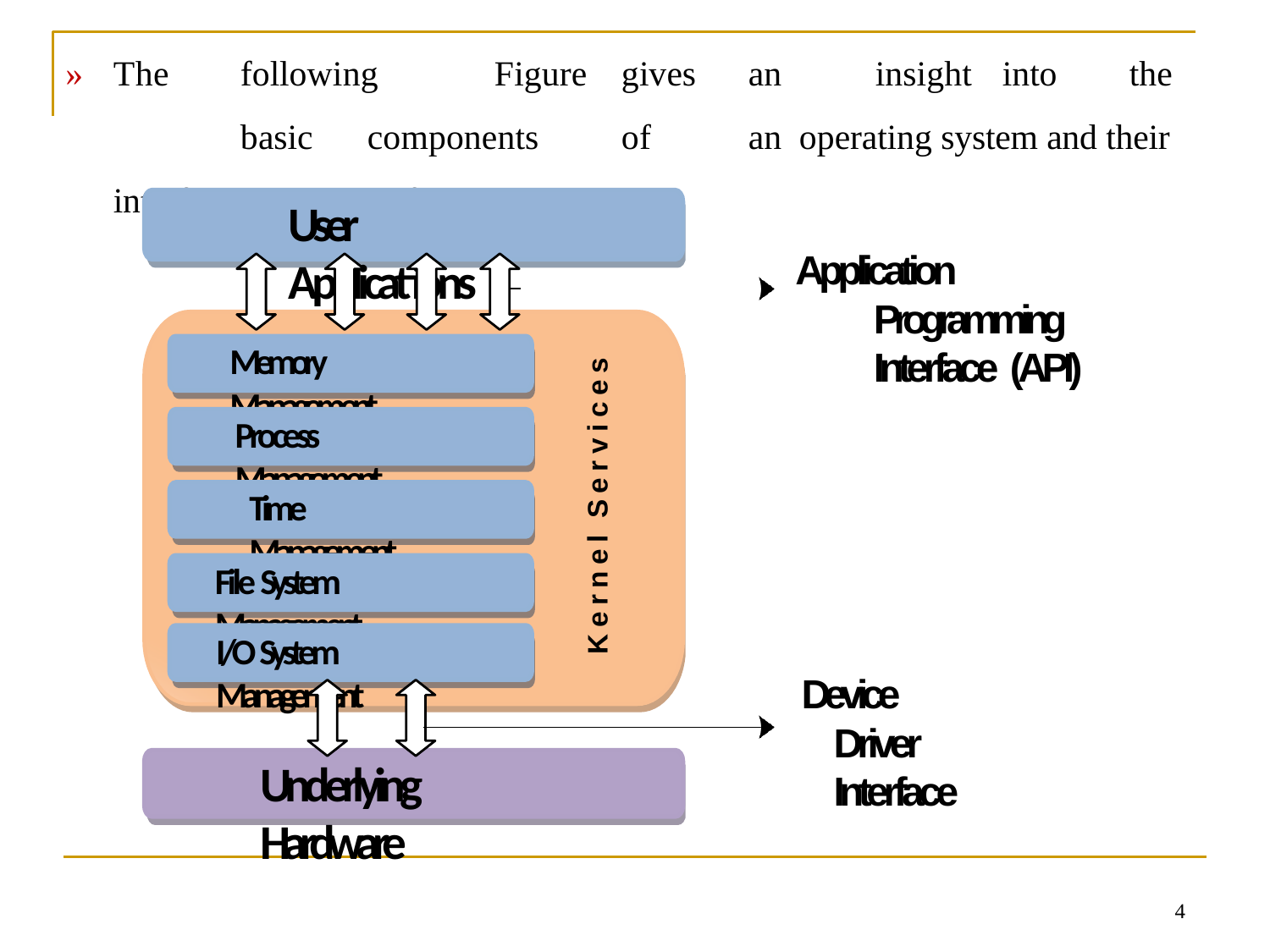

»	The	following	Figure	gives	an	insight	into	the	basic	components	of	an  operating system and their interfaces with rest of the world.

# User Applications

Application Programming  Interface (API)

Memory Management
Kernel Services

Process Management

Time Management

File System Management

I/O System Management
Device Driver  Interface
Underlying Hardware
4